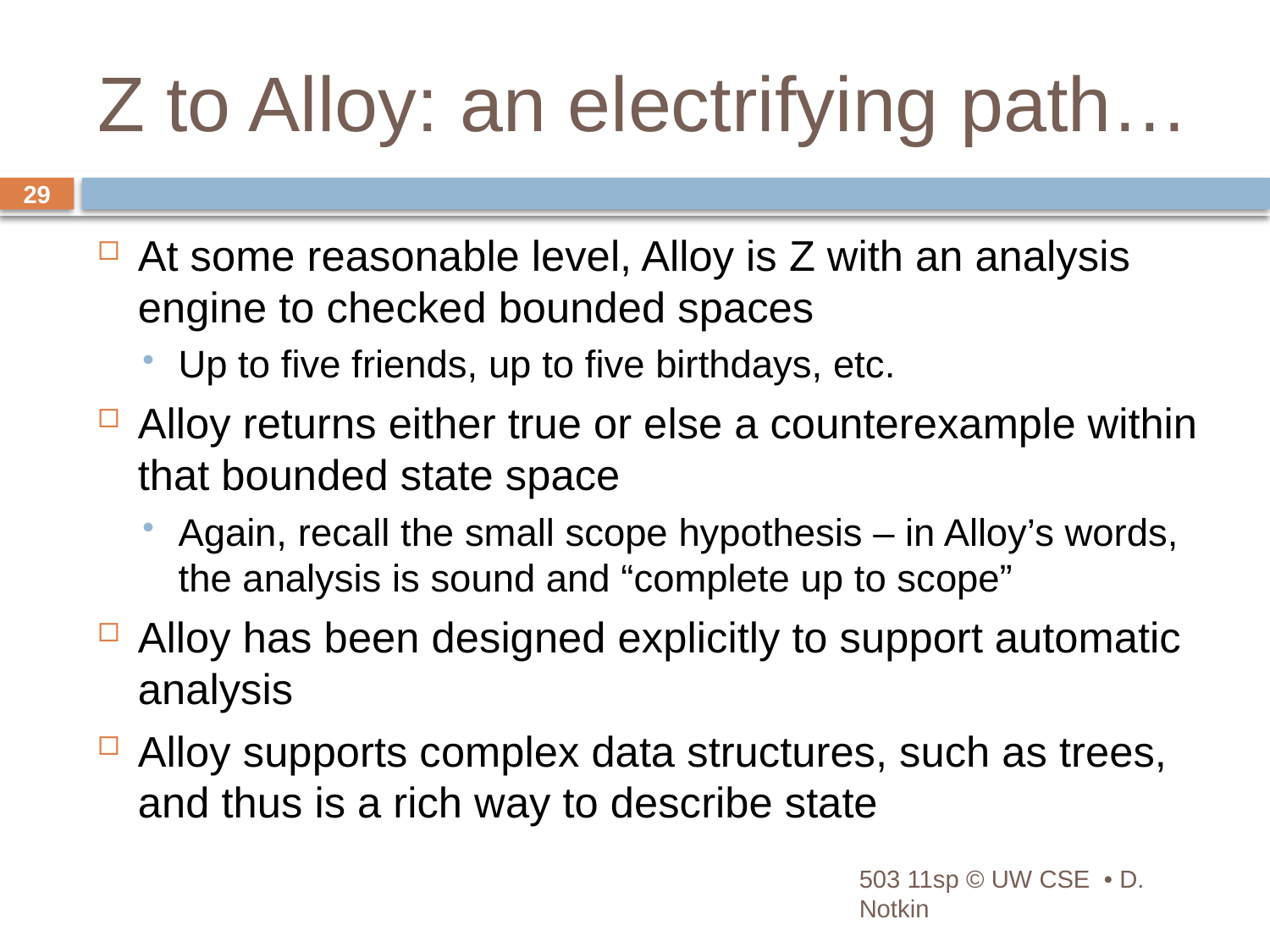

# Z to Alloy: an electrifying path…
29
At some reasonable level, Alloy is Z with an analysis engine to checked bounded spaces
Up to five friends, up to five birthdays, etc.
Alloy returns either true or else a counterexample within that bounded state space
Again, recall the small scope hypothesis – in Alloy’s words, the analysis is sound and “complete up to scope”
Alloy has been designed explicitly to support automatic analysis
Alloy supports complex data structures, such as trees, and thus is a rich way to describe state
503 11sp © UW CSE  • D. Notkin